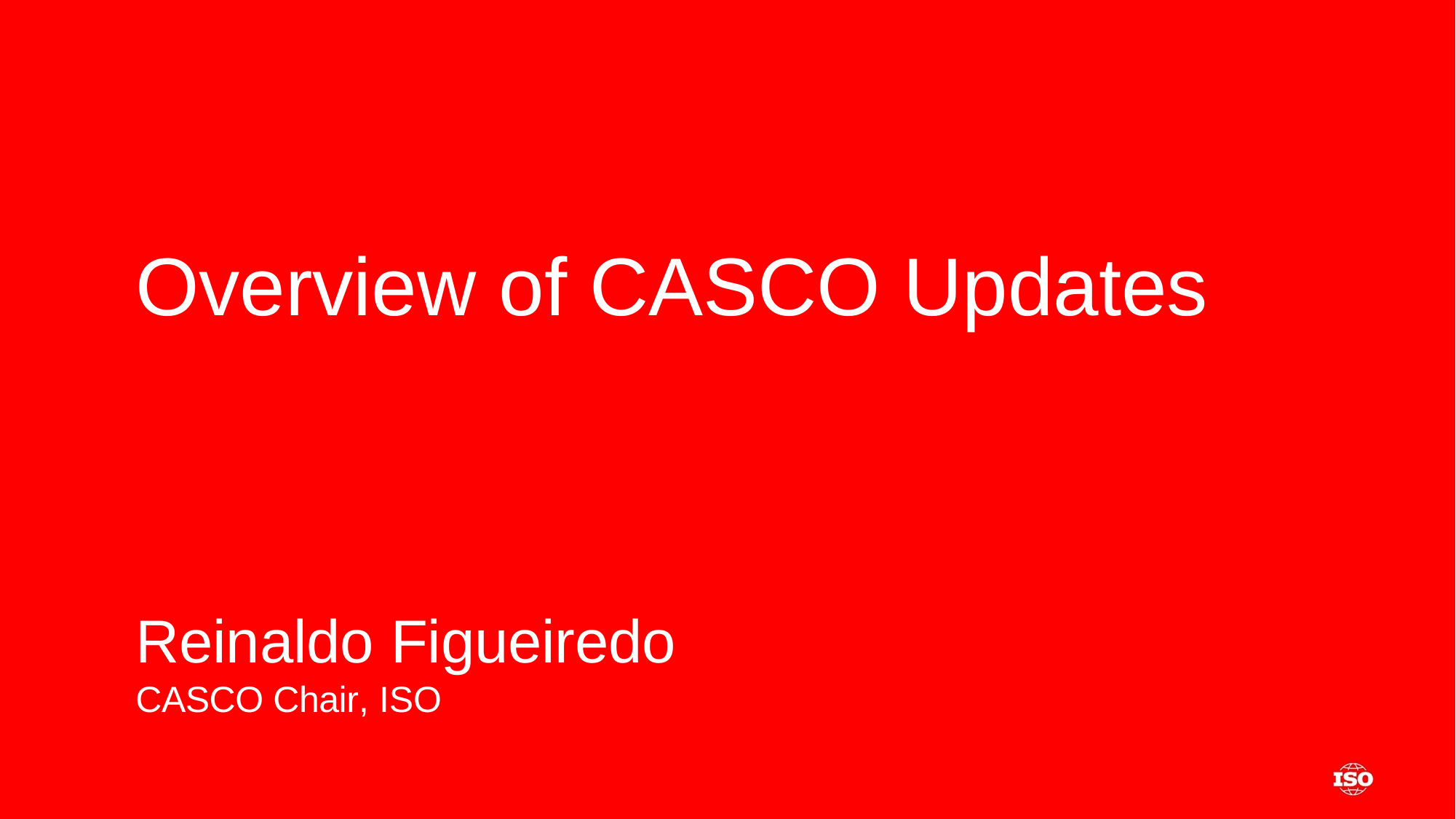

Overview of CASCO Updates
Reinaldo Figueiredo
CASCO Chair, ISO